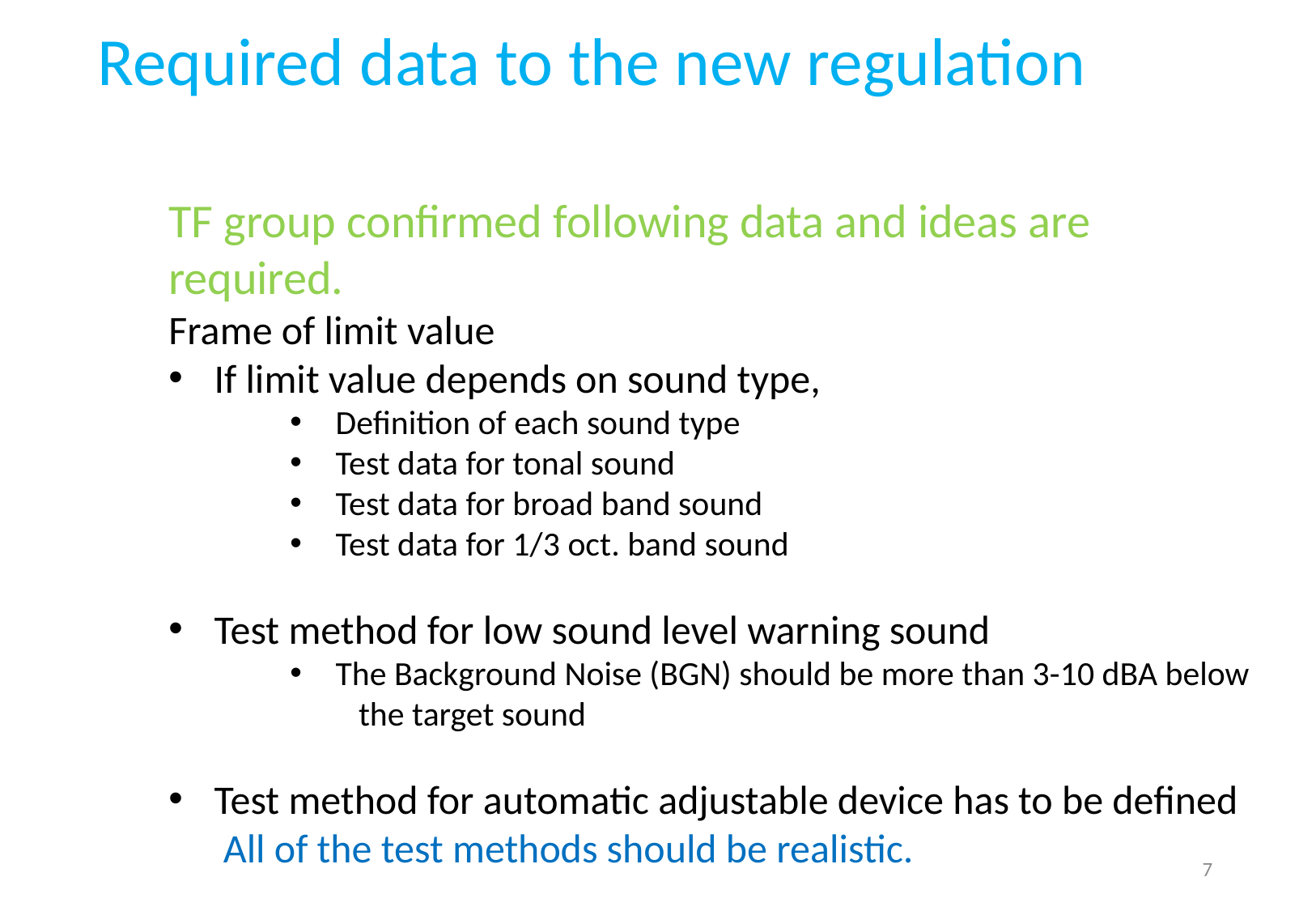

Required data to the new regulation

TF group confirmed following data and ideas are required.
Frame of limit value
If limit value depends on sound type,
Definition of each sound type
Test data for tonal sound
Test data for broad band sound
Test data for 1/3 oct. band sound

Test method for low sound level warning sound
The Background Noise (BGN) should be more than 3-10 dBA below      the target sound

Test method for automatic adjustable device has to be defined
      All of the test methods should be realistic.
7